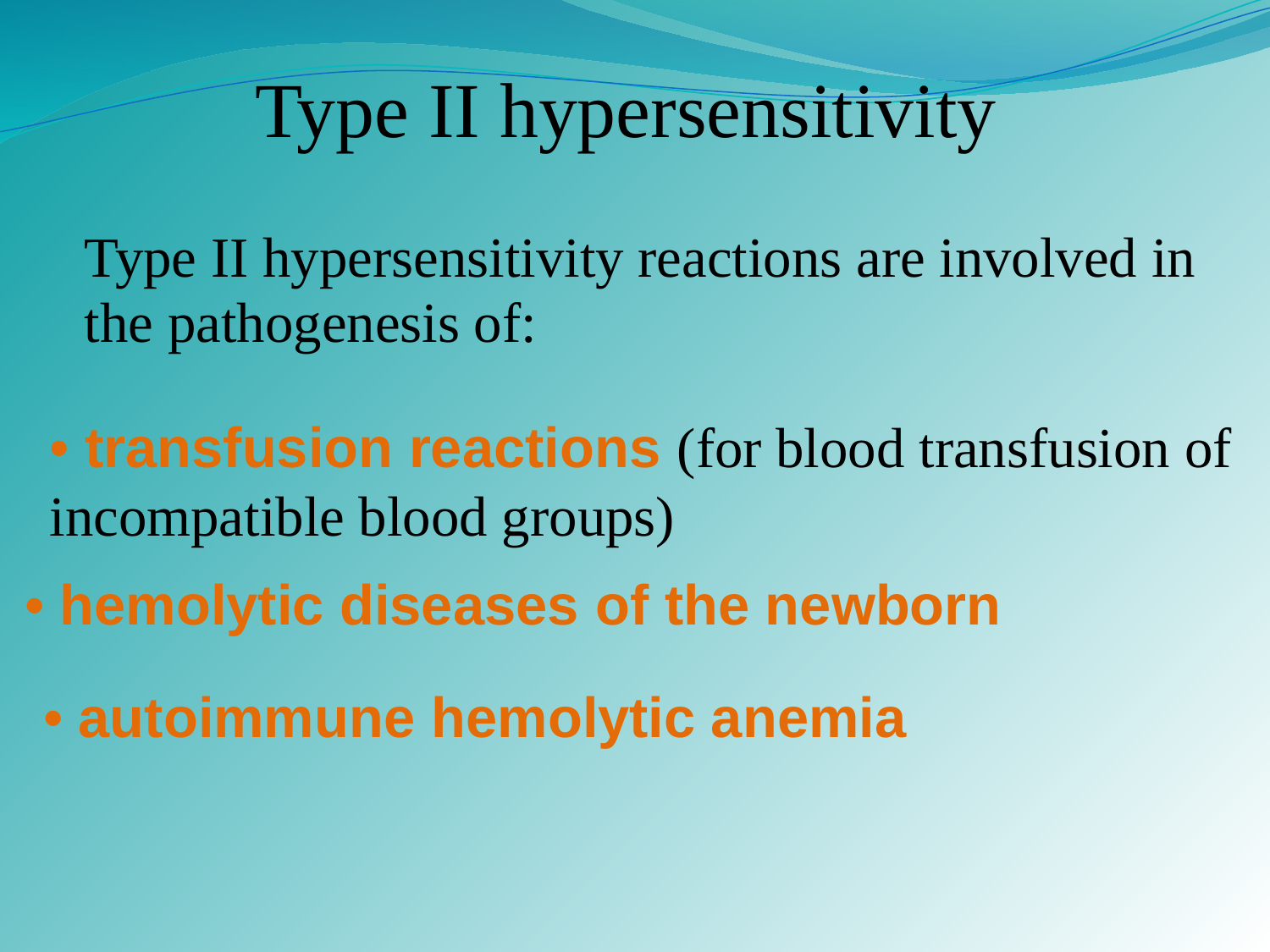

Type II hypersensitivity
Type II hypersensitivity reactions are involved in
the pathogenesis of:

• transfusion reactions (for blood transfusion of
incompatible blood groups)

• hemolytic diseases of the newborn
• autoimmune hemolytic anemia